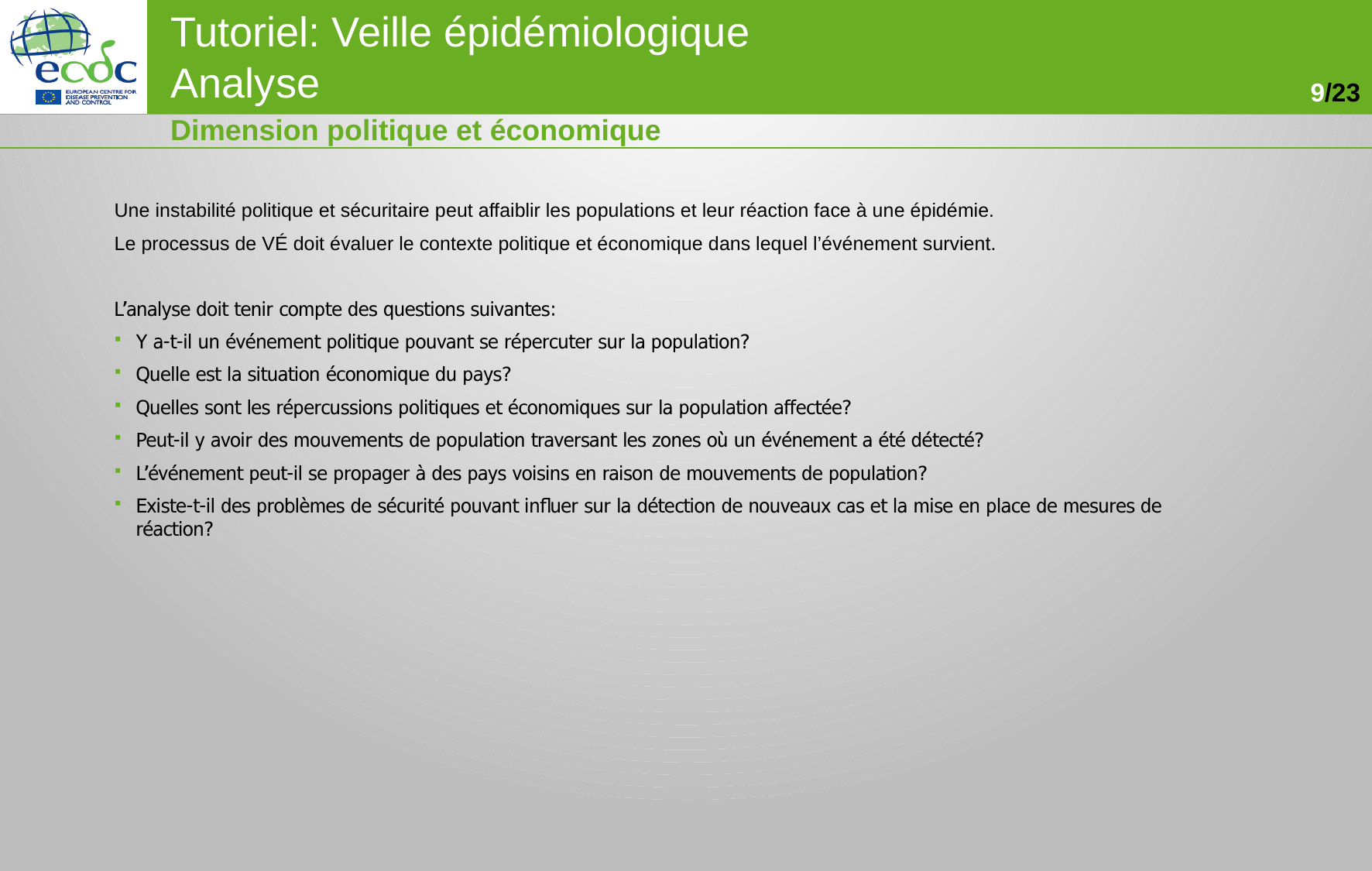

Dimension politique et économique
Une instabilité politique et sécuritaire peut affaiblir les populations et leur réaction face à une épidémie.
Le processus de VÉ doit évaluer le contexte politique et économique dans lequel l’événement survient.

L’analyse doit tenir compte des questions suivantes:
Y a-t-il un événement politique pouvant se répercuter sur la population?
Quelle est la situation économique du pays?
Quelles sont les répercussions politiques et économiques sur la population affectée?
Peut-il y avoir des mouvements de population traversant les zones où un événement a été détecté?
L’événement peut-il se propager à des pays voisins en raison de mouvements de population?
Existe-t-il des problèmes de sécurité pouvant influer sur la détection de nouveaux cas et la mise en place de mesures de réaction?